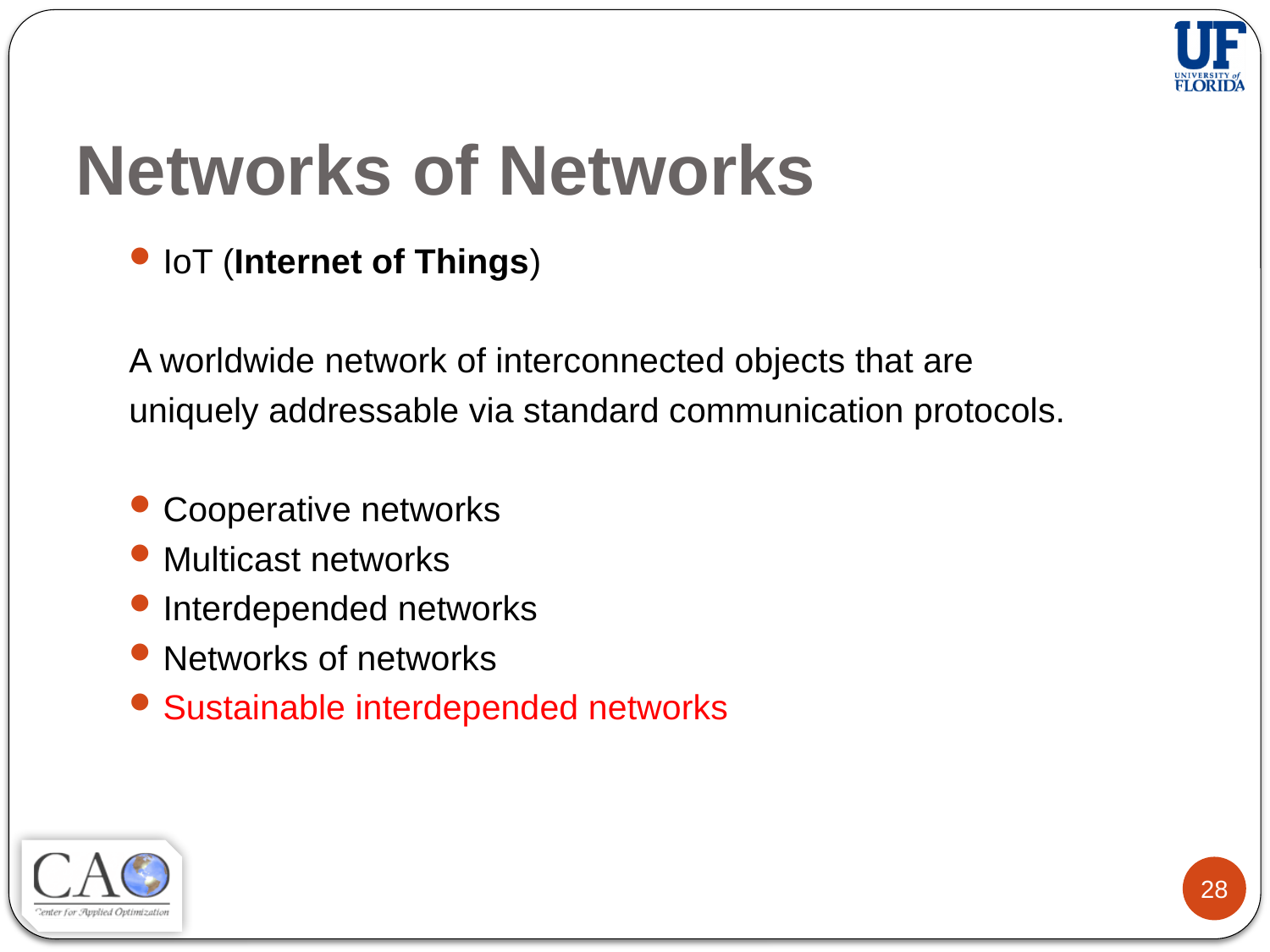

# Networks of Networks
IoT (Internet of Things)

A worldwide network of interconnected objects that are
uniquely addressable via standard communication protocols.

Cooperative networks
Multicast networks
Interdepended networks
Networks of networks
Sustainable interdepended networks

28